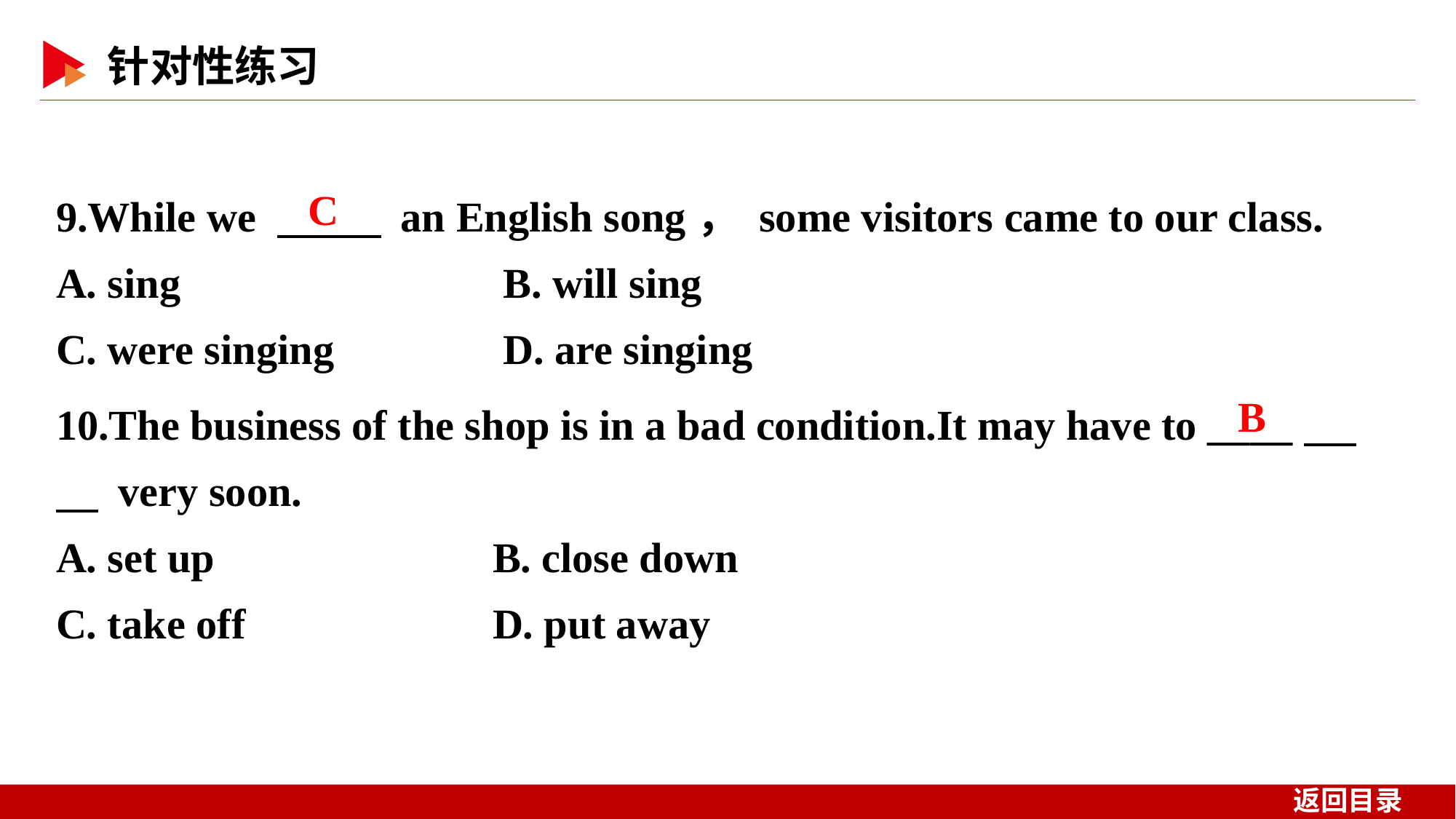

9.While we 　  　 an English song， some visitors came to our class.
A. sing                		 B. will sing
C. were singing                D. are singing
C
10.The business of the shop is in a bad condition.It may have to ____　  　 very soon.
A. set up                	B. close down
C. take off                	D. put away
B